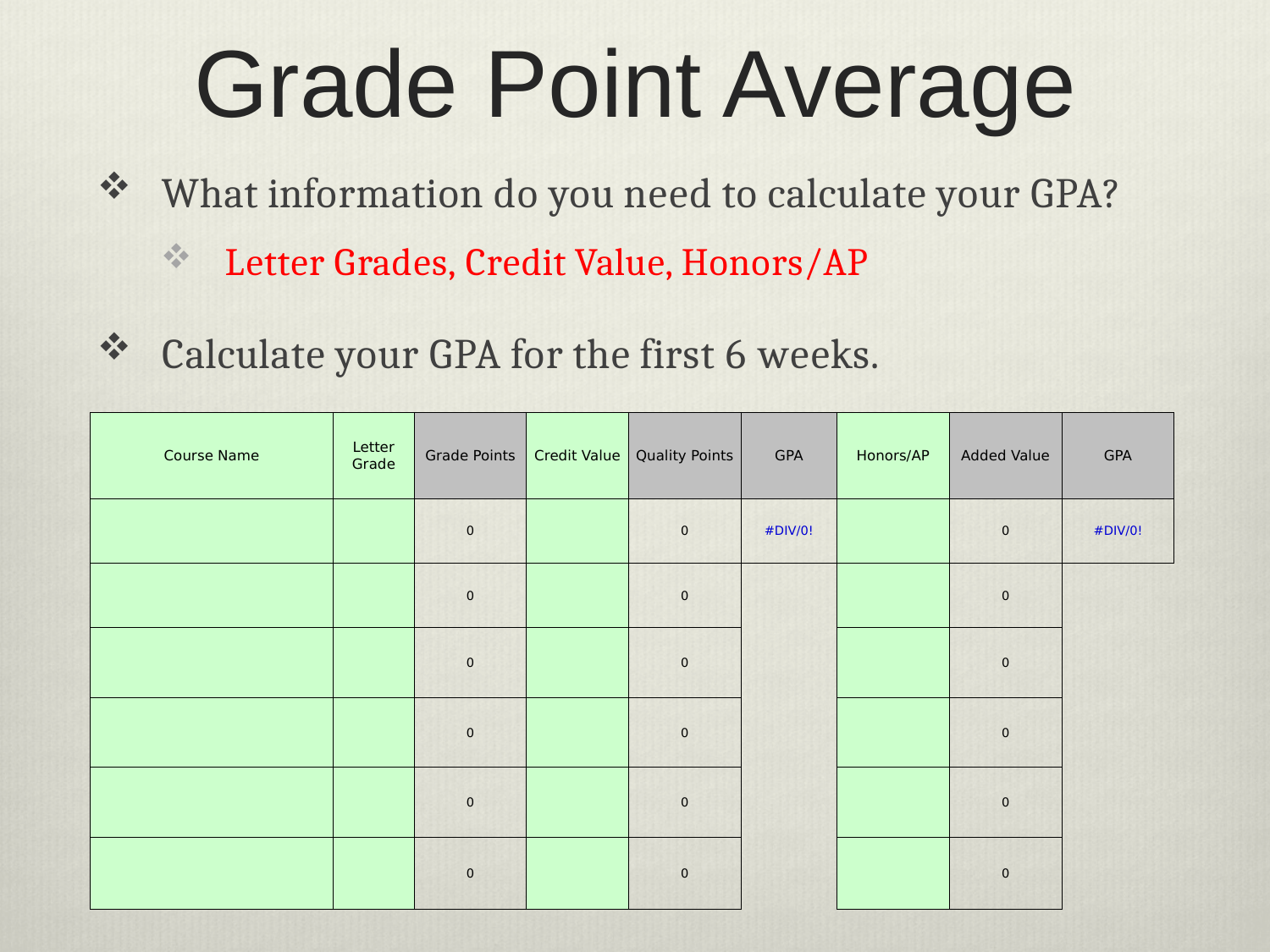

# Grade Point Average
What information do you need to calculate your GPA?
Letter Grades, Credit Value, Honors/AP
Calculate your GPA for the first 6 weeks.

| Course Name | Letter Grade | Grade Points | Credit Value | Quality Points | GPA | Honors/AP | Added Value | GPA |
| --- | --- | --- | --- | --- | --- | --- | --- | --- |
|  |  | 0 |  | 0 | #DIV/0! |  | 0 | #DIV/0! |
|  |  | 0 |  | 0 |  |  | 0 |  |
|  |  | 0 |  | 0 |  |  | 0 |  |
|  |  | 0 |  | 0 |  |  | 0 |  |
|  |  | 0 |  | 0 |  |  | 0 |  |
|  |  | 0 |  | 0 |  |  | 0 |  |